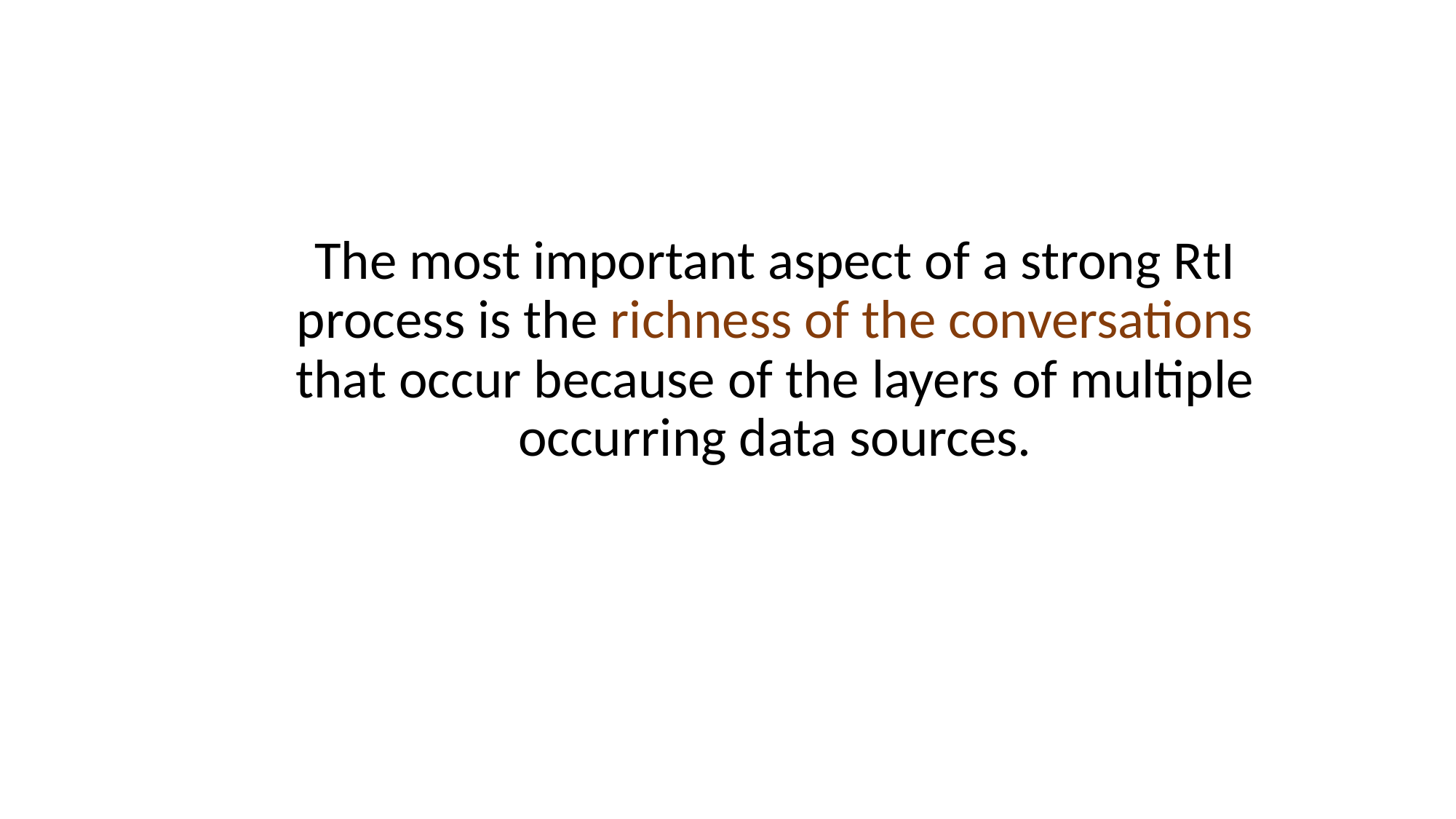

The most important aspect of a strong RtI process is the richness of the conversations that occur because of the layers of multiple occurring data sources.